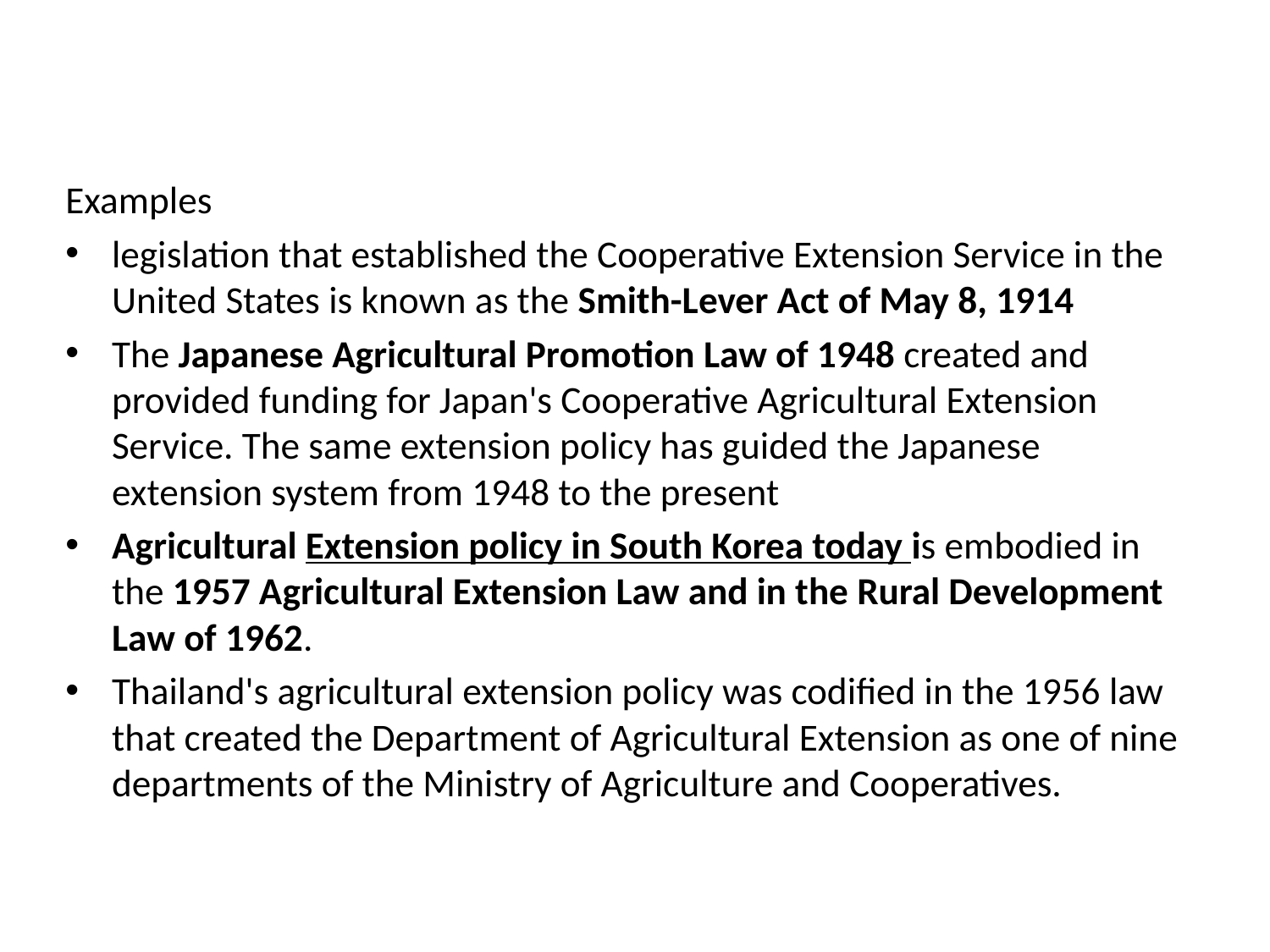

Examples
legislation that established the Cooperative Extension Service in the United States is known as the Smith-Lever Act of May 8, 1914
The Japanese Agricultural Promotion Law of 1948 created and provided funding for Japan's Cooperative Agricultural Extension Service. The same extension policy has guided the Japanese extension system from 1948 to the present
Agricultural Extension policy in South Korea today is embodied in the 1957 Agricultural Extension Law and in the Rural Development Law of 1962.
Thailand's agricultural extension policy was codified in the 1956 law that created the Department of Agricultural Extension as one of nine departments of the Ministry of Agriculture and Cooperatives.